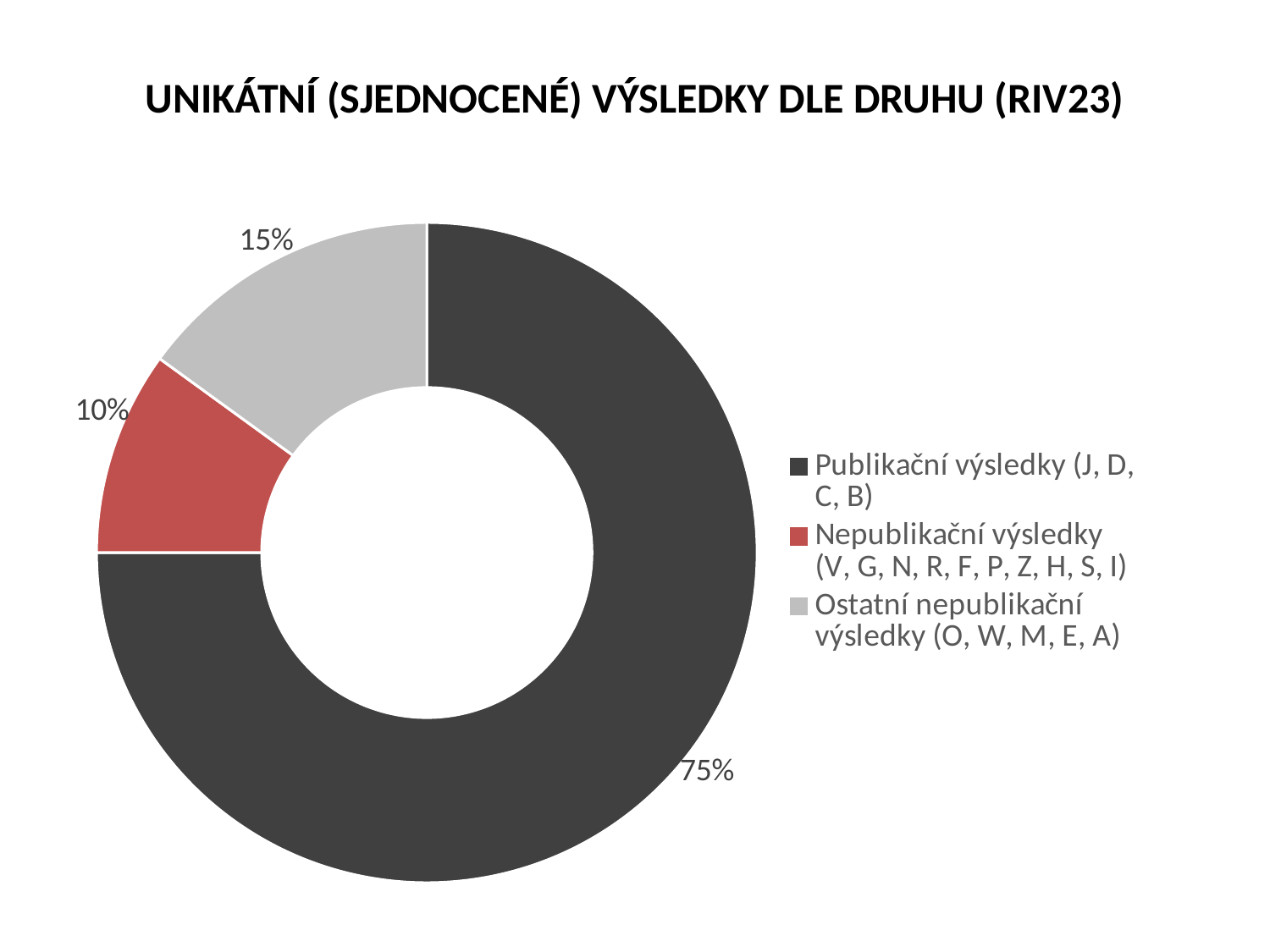

UNIKÁTNÍ (SJEDNOCENÉ) VÝSLEDKY DLE DRUHU (RIV23)

### Chart

| Category | 15% |
|---|---|
| Publikační výsledky (J, D, C, B) | 0.75 |
| Nepublikační výsledky
(V, G, N, R, F, P, Z, H, S, I) | 0.1 |
| Ostatní nepublikační výsledky (O, W, M, E, A) | 0.15 |